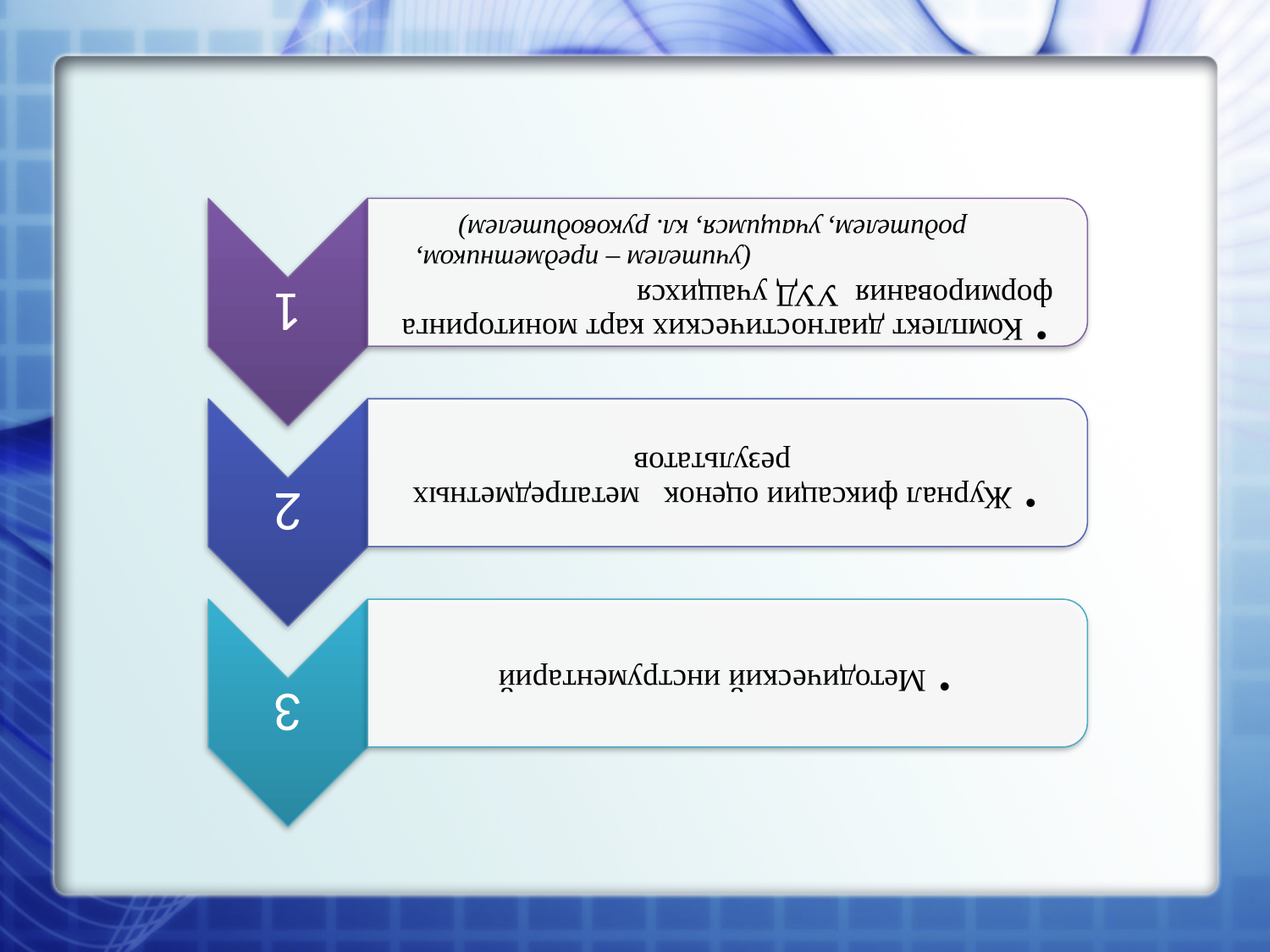

1
Комплект диагностических карт мониторинга формирования  УУД учащихся                                                                  (учителем – предметником, родителем, учащимся, кл. руководителем)
2
Журнал фиксации оценок   метапредметных результатов
3
Методический инструментарий